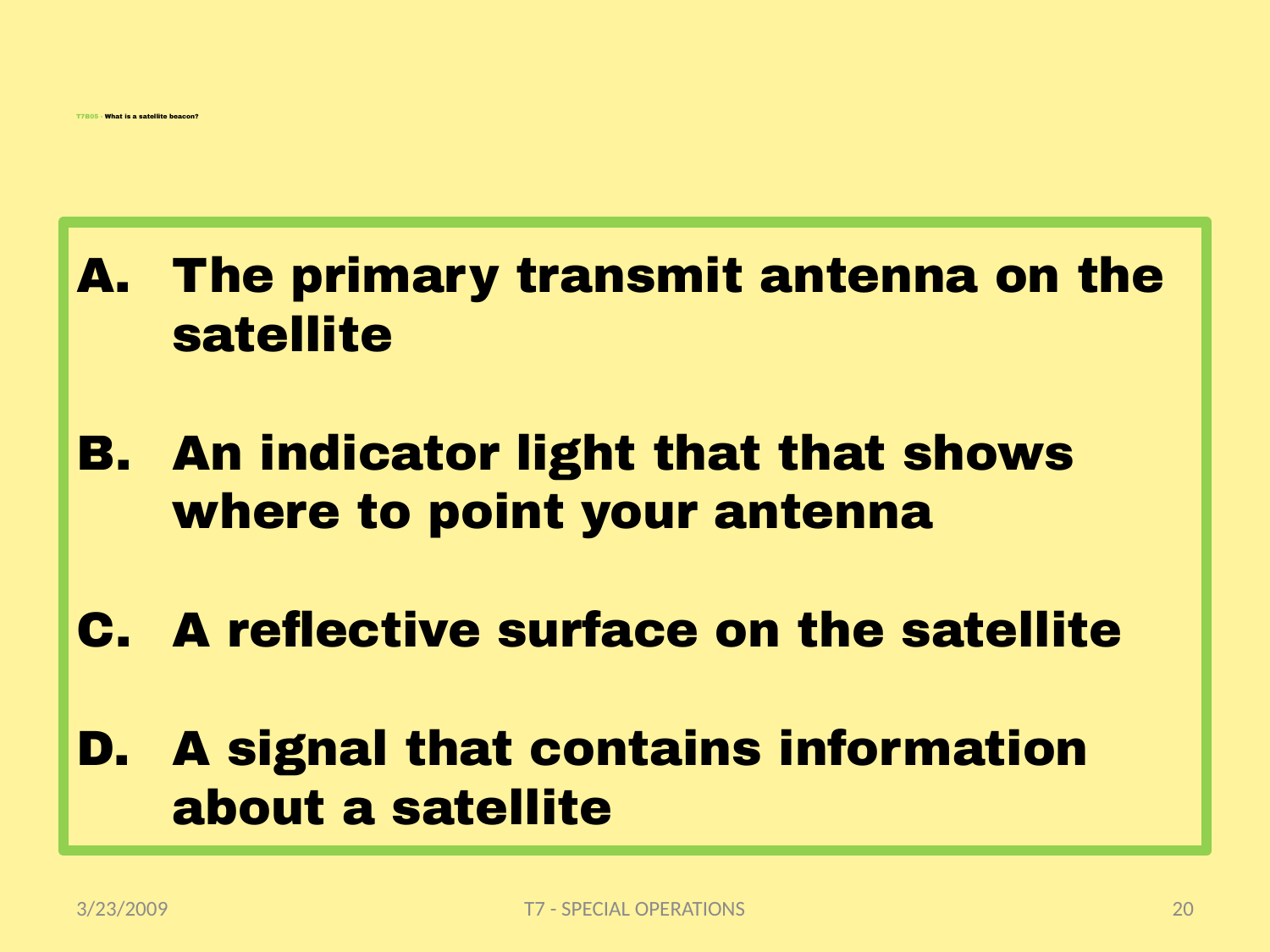

# T7B05 - What is a satellite beacon?

The primary transmit antenna on the satellite

An indicator light that that shows where to point your antenna

A reflective surface on the satellite

A signal that contains information about a satellite

3/23/2009
T7 - SPECIAL OPERATIONS
20